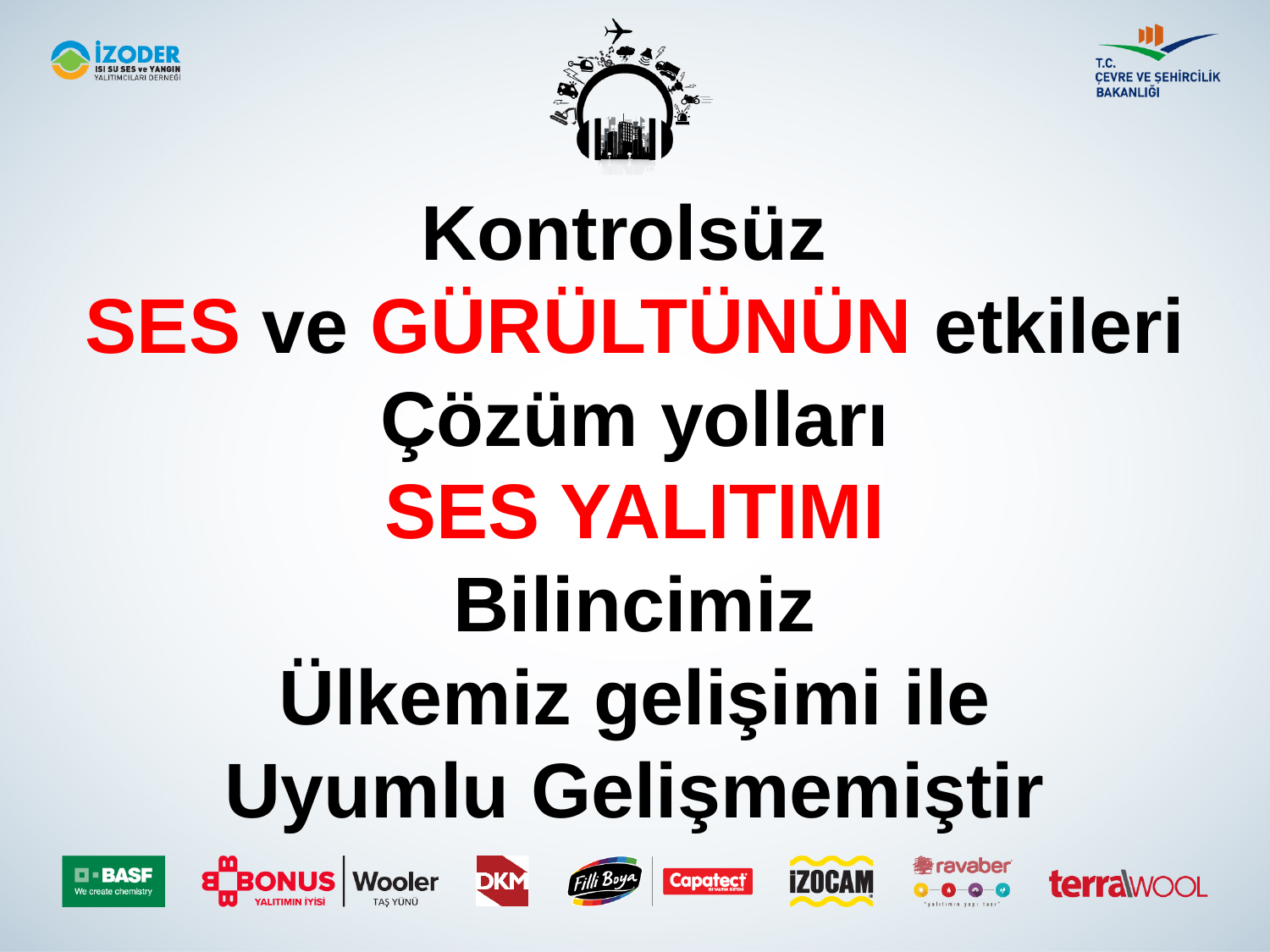

Kontrolsüz
SES ve GÜRÜLTÜNÜN etkileri
Çözüm yolları
SES YALITIMI
Bilincimiz
Ülkemiz gelişimi ile
Uyumlu Gelişmemiştir